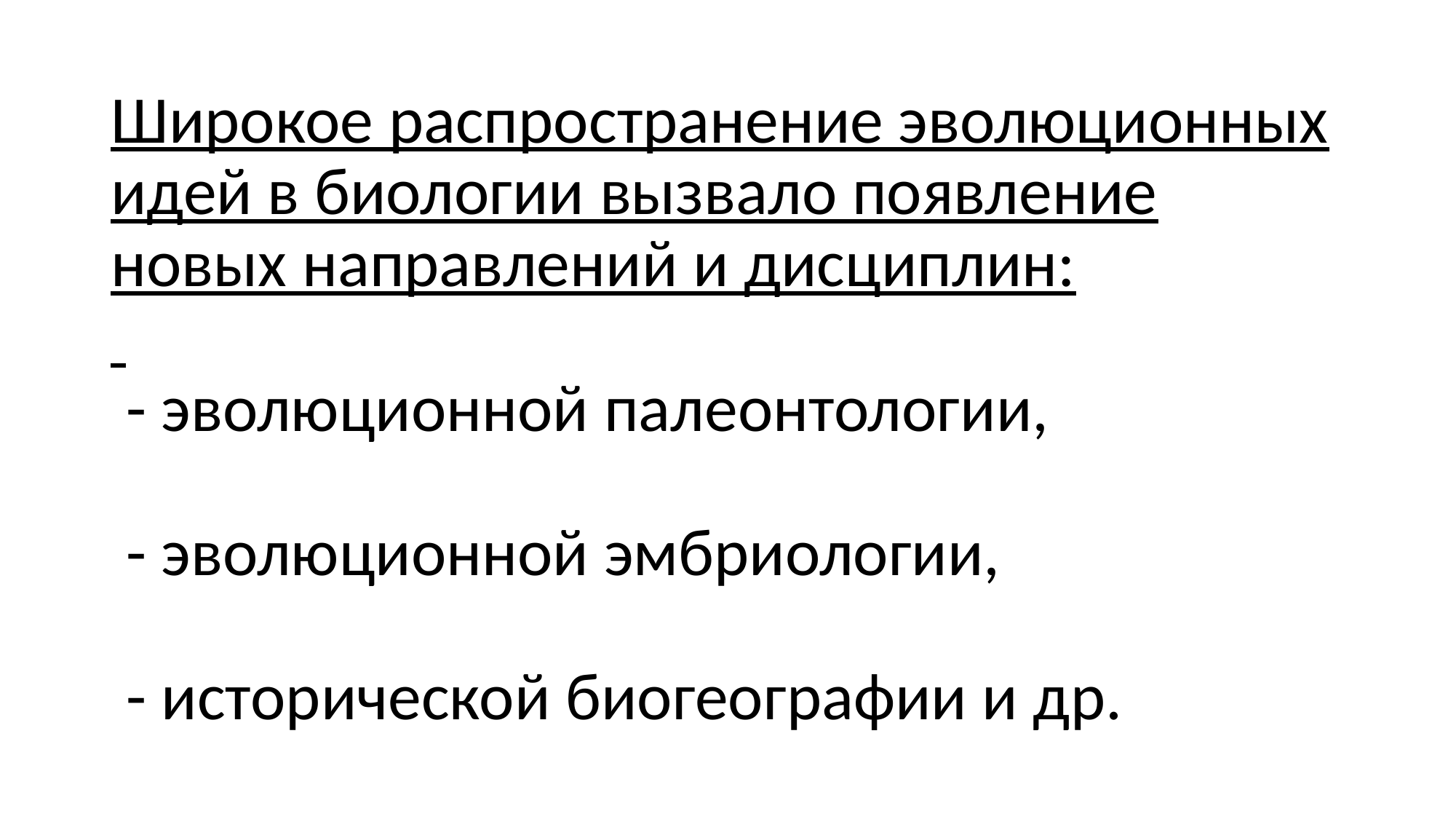

# Широкое распространение эволюционных идей в биологии вызвало появление новых направлений и дисциплин: - эволюционной палеонтологии, - эволюционной эмбриологии, - исторической биогеографии и др.